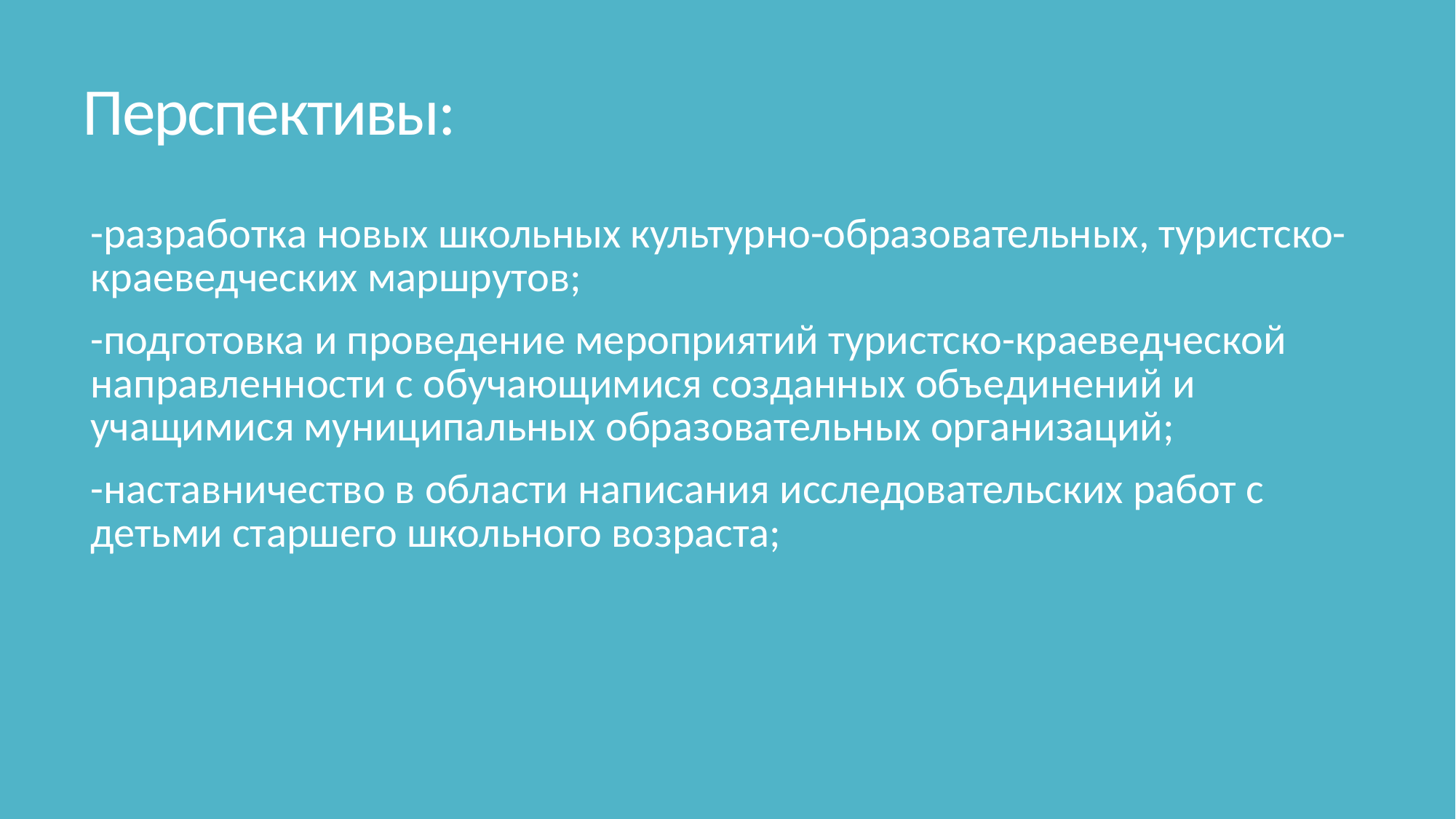

# Перспективы:
-разработка новых школьных культурно-образовательных, туристско-краеведческих маршрутов;
-подготовка и проведение мероприятий туристско-краеведческой направленности с обучающимися созданных объединений и учащимися муниципальных образовательных организаций;
-наставничество в области написания исследовательских работ с детьми старшего школьного возраста;